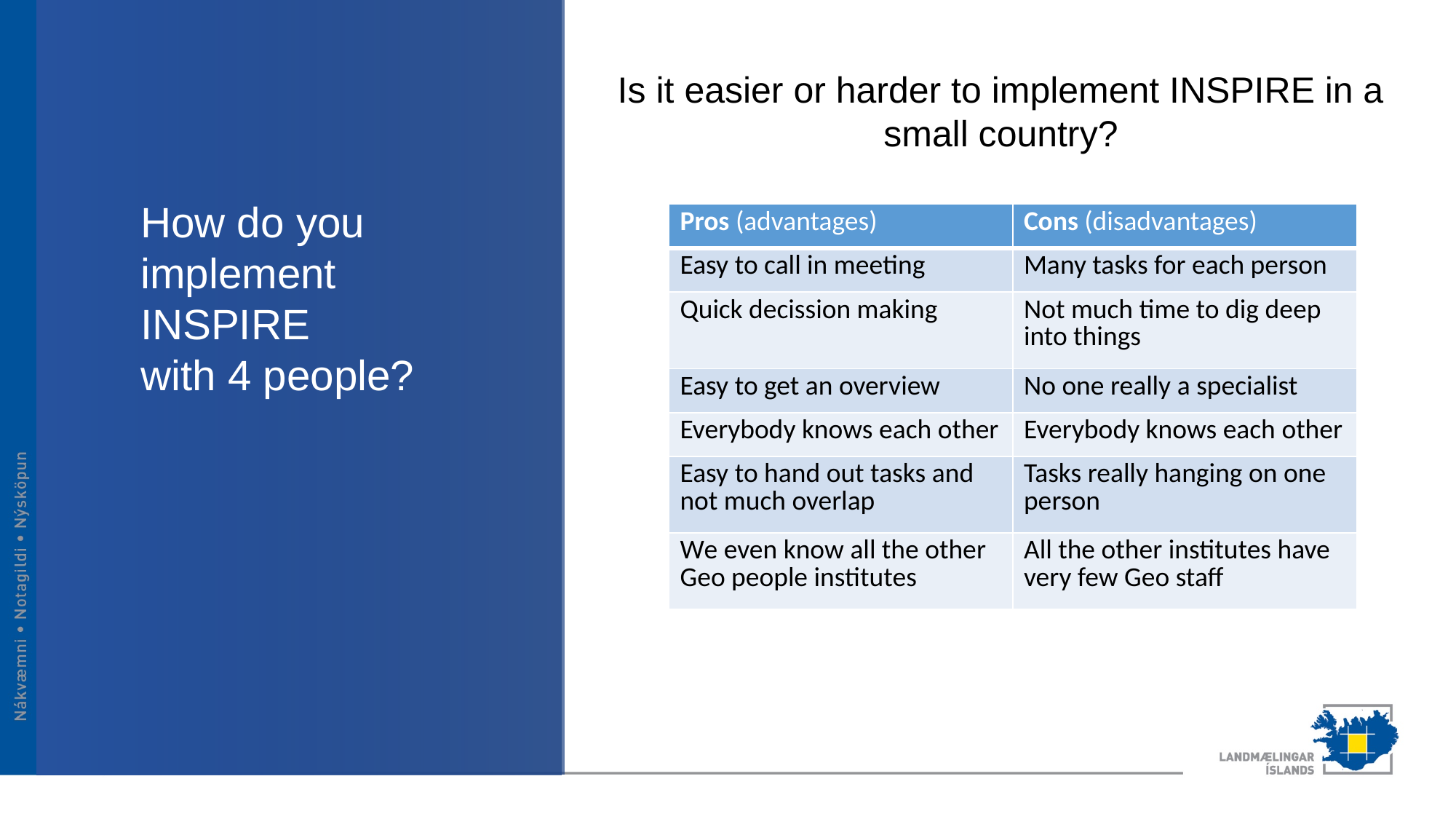

Is it easier or harder to implement INSPIRE in a small country?

How do you implement INSPIRE
with 4 people?
| Pros (advantages) | Cons (disadvantages) |
| --- | --- |
| Easy to call in meeting | Many tasks for each person |
| Quick decission making | Not much time to dig deep into things |
| Easy to get an overview | No one really a specialist |
| Everybody knows each other | Everybody knows each other |
| Easy to hand out tasks and not much overlap | Tasks really hanging on one person |
| We even know all the other Geo people institutes | All the other institutes have very few Geo staff |